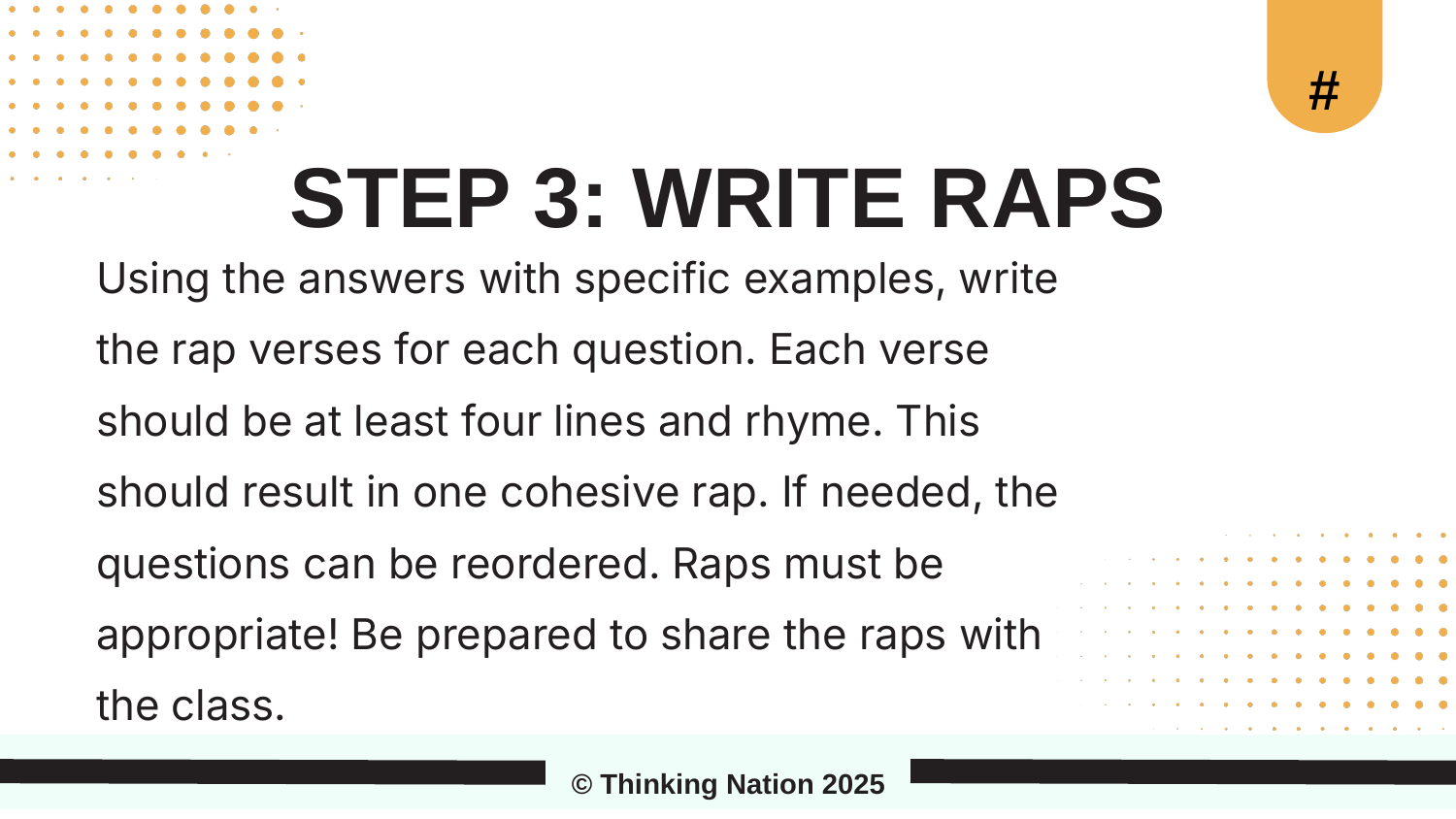

#
STEP 3: WRITE RAPS
Using the answers with specific examples, write the rap verses for each question. Each verse should be at least four lines and rhyme. This should result in one cohesive rap. If needed, the questions can be reordered. Raps must be appropriate! Be prepared to share the raps with the class.

© Thinking Nation 2025